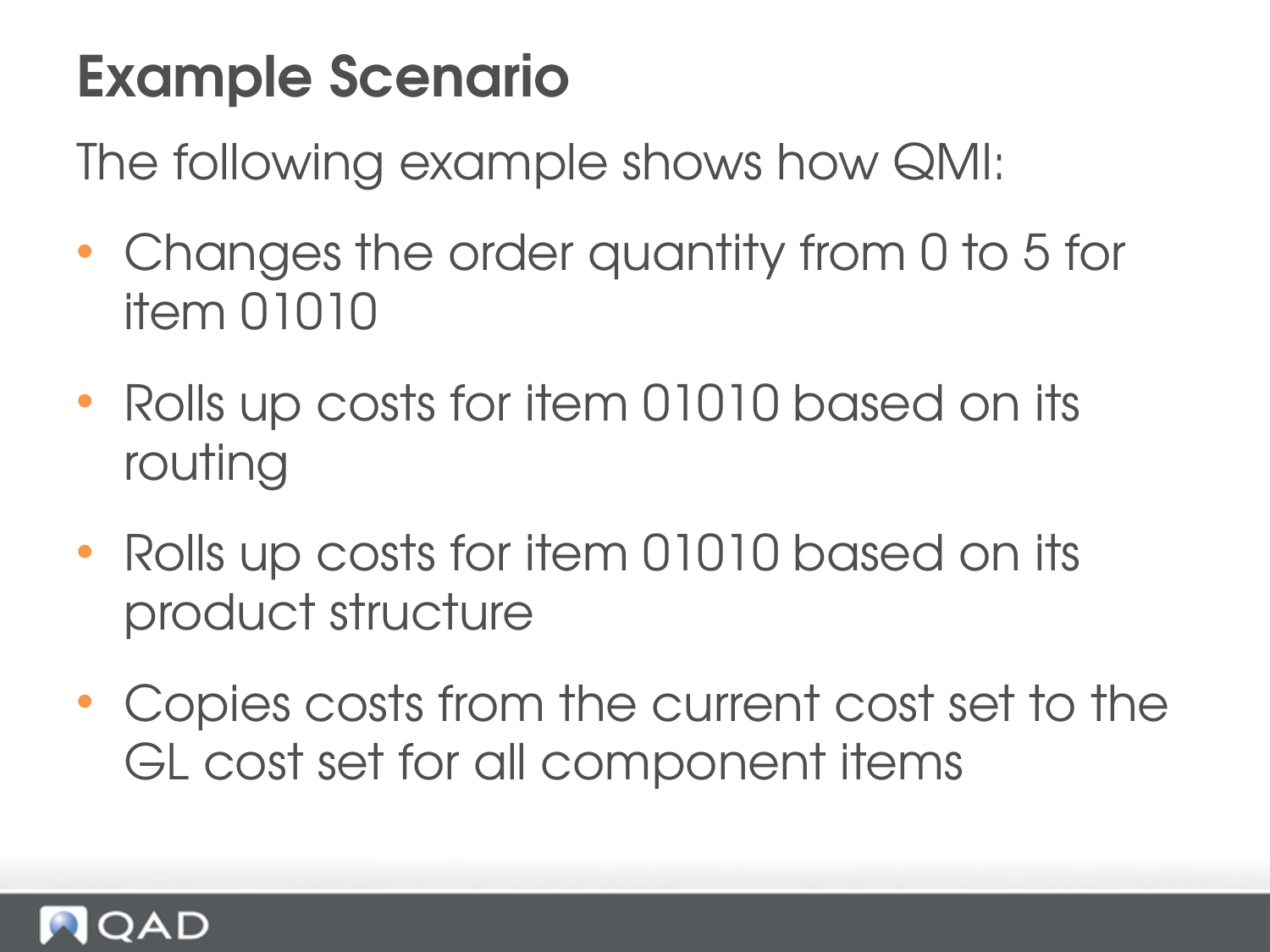

# Example Scenario
The following example shows how QMI:
Changes the order quantity from 0 to 5 for item 01010
Rolls up costs for item 01010 based on its routing
Rolls up costs for item 01010 based on its product structure
Copies costs from the current cost set to the GL cost set for all component items